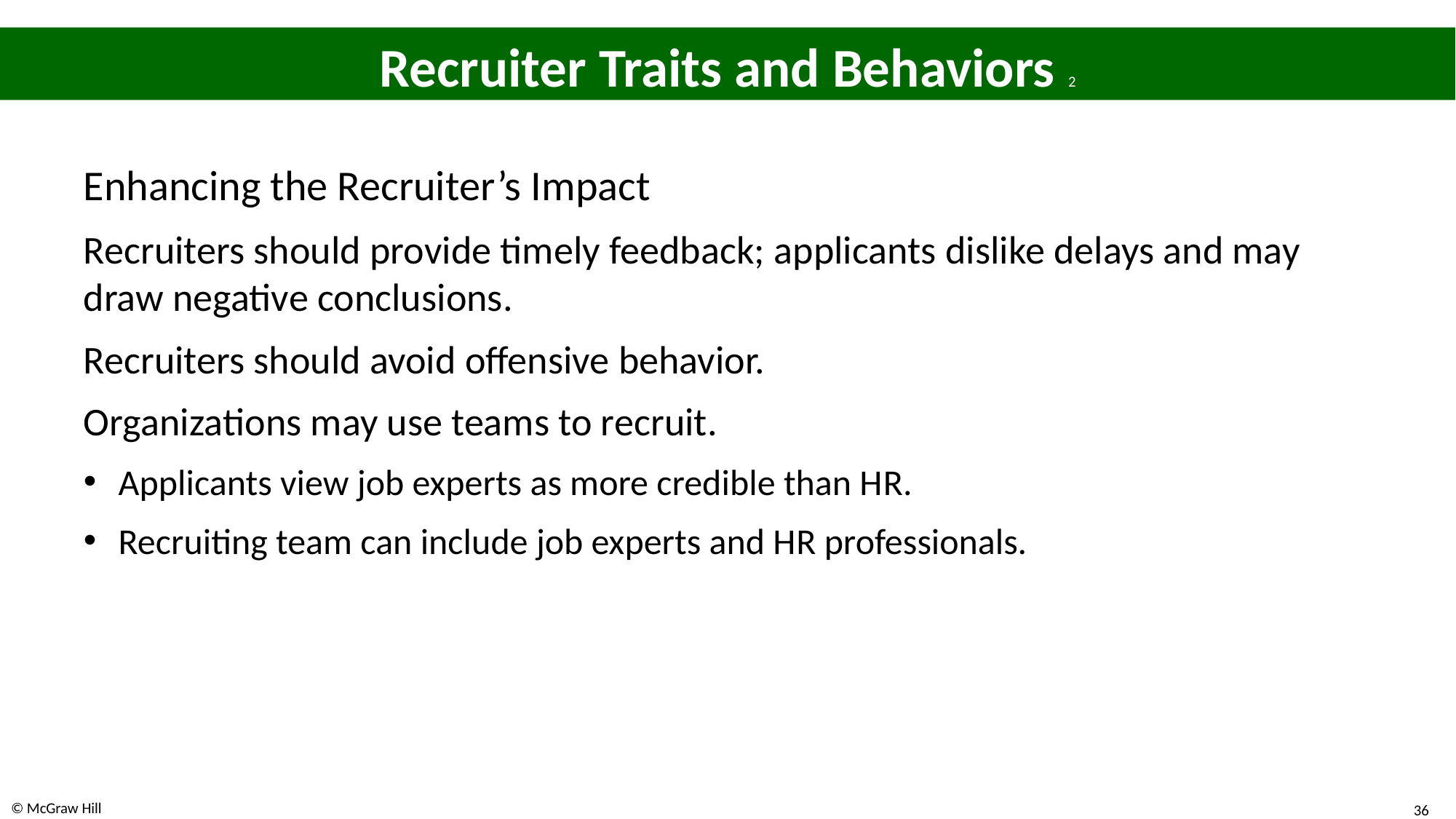

# Recruiter Traits and Behaviors 2
Enhancing the Recruiter’s Impact
Recruiters should provide timely feedback; applicants dislike delays and may draw negative conclusions.
Recruiters should avoid offensive behavior.
Organizations may use teams to recruit.
Applicants view job experts as more credible than H R.
Recruiting team can include job experts and H R professionals.